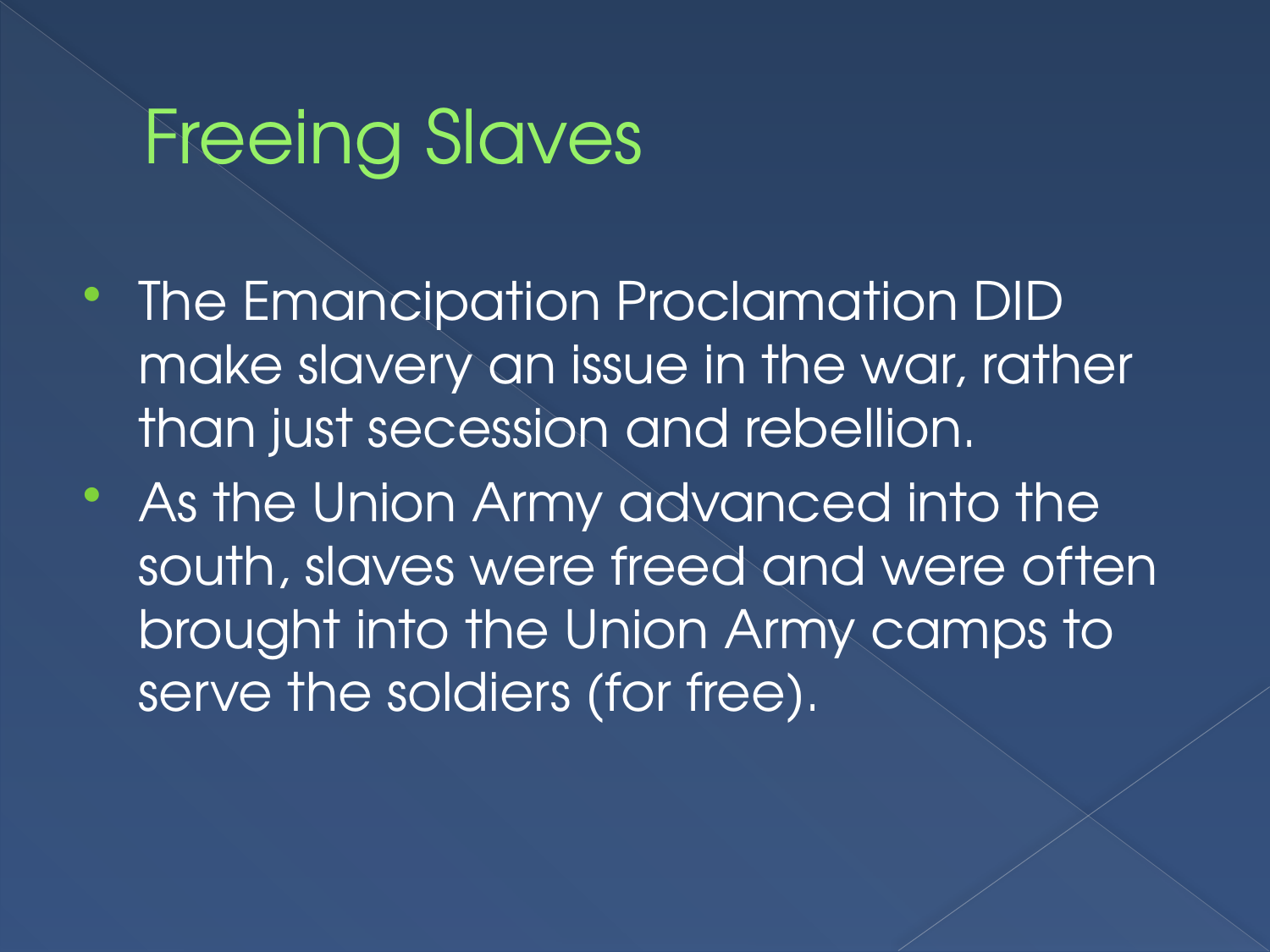

# Freeing Slaves
The Emancipation Proclamation DID make slavery an issue in the war, rather than just secession and rebellion.
As the Union Army advanced into the south, slaves were freed and were often brought into the Union Army camps to serve the soldiers (for free).